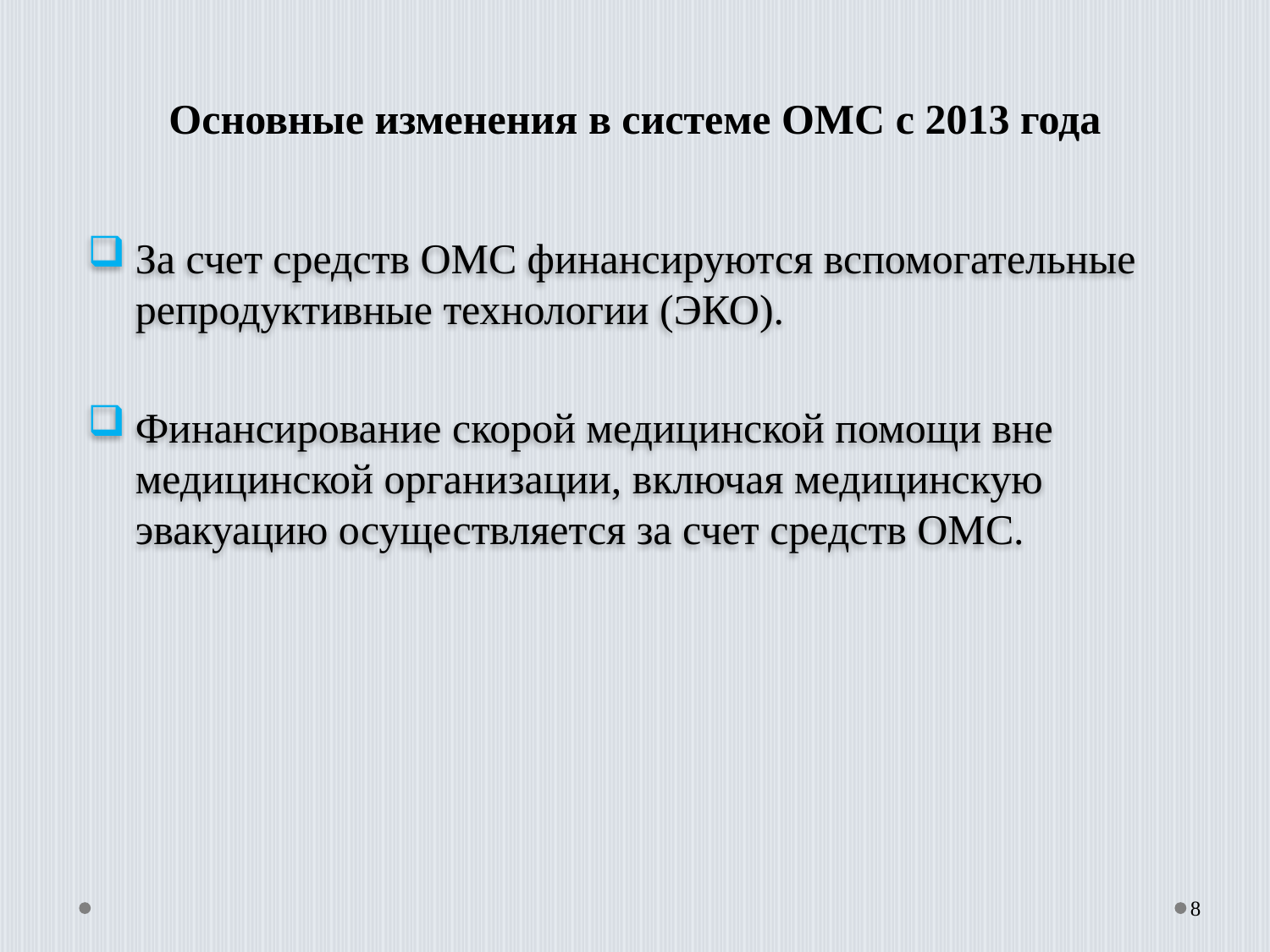

# Основные изменения в системе ОМС с 2013 года

За счет средств ОМС финансируются вспомогательные репродуктивные технологии (ЭКО).

Финансирование скорой медицинской помощи вне медицинской организации, включая медицинскую эвакуацию осуществляется за счет средств ОМС.

8